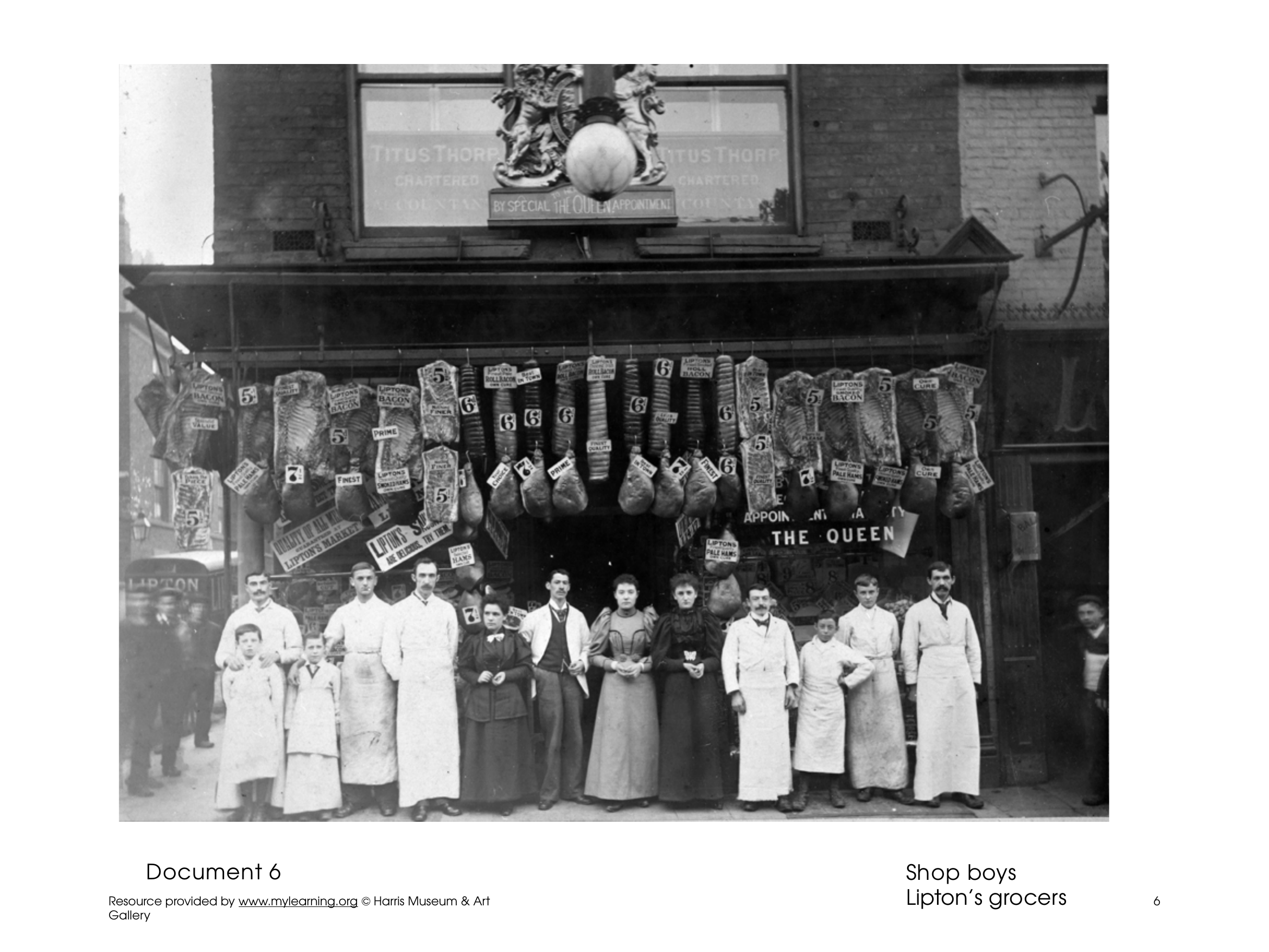

Document 6
Resource provided by www.mylearning.org © Harris Museum & Art Gallery
Shop boys  Lipton’s grocers
6